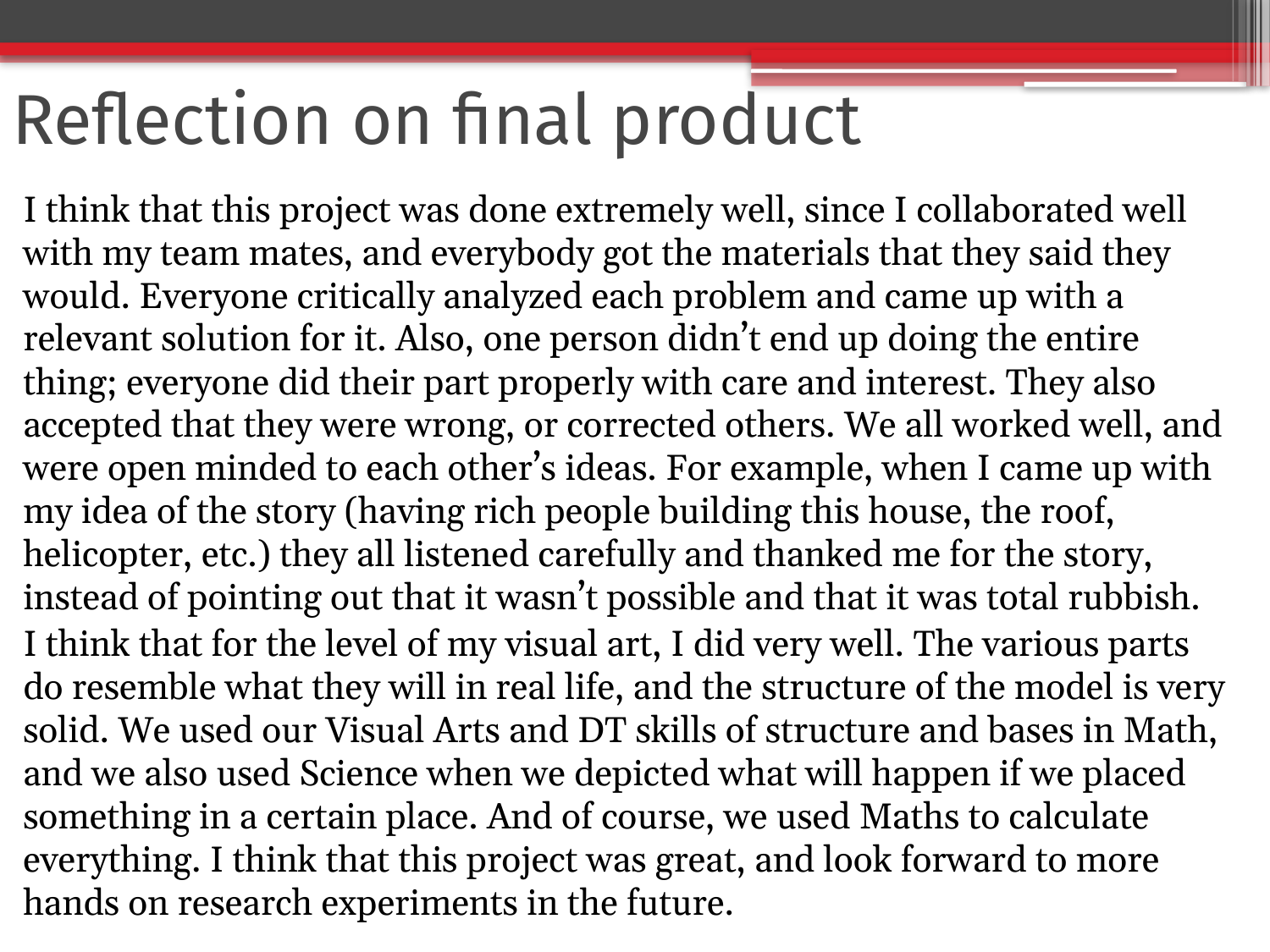

# Reflection on final product
I think that this project was done extremely well, since I collaborated well with my team mates, and everybody got the materials that they said they would. Everyone critically analyzed each problem and came up with a relevant solution for it. Also, one person didn’t end up doing the entire thing; everyone did their part properly with care and interest. They also accepted that they were wrong, or corrected others. We all worked well, and were open minded to each other’s ideas. For example, when I came up with my idea of the story (having rich people building this house, the roof, helicopter, etc.) they all listened carefully and thanked me for the story, instead of pointing out that it wasn’t possible and that it was total rubbish.
I think that for the level of my visual art, I did very well. The various parts do resemble what they will in real life, and the structure of the model is very solid. We used our Visual Arts and DT skills of structure and bases in Math, and we also used Science when we depicted what will happen if we placed something in a certain place. And of course, we used Maths to calculate everything. I think that this project was great, and look forward to more hands on research experiments in the future.